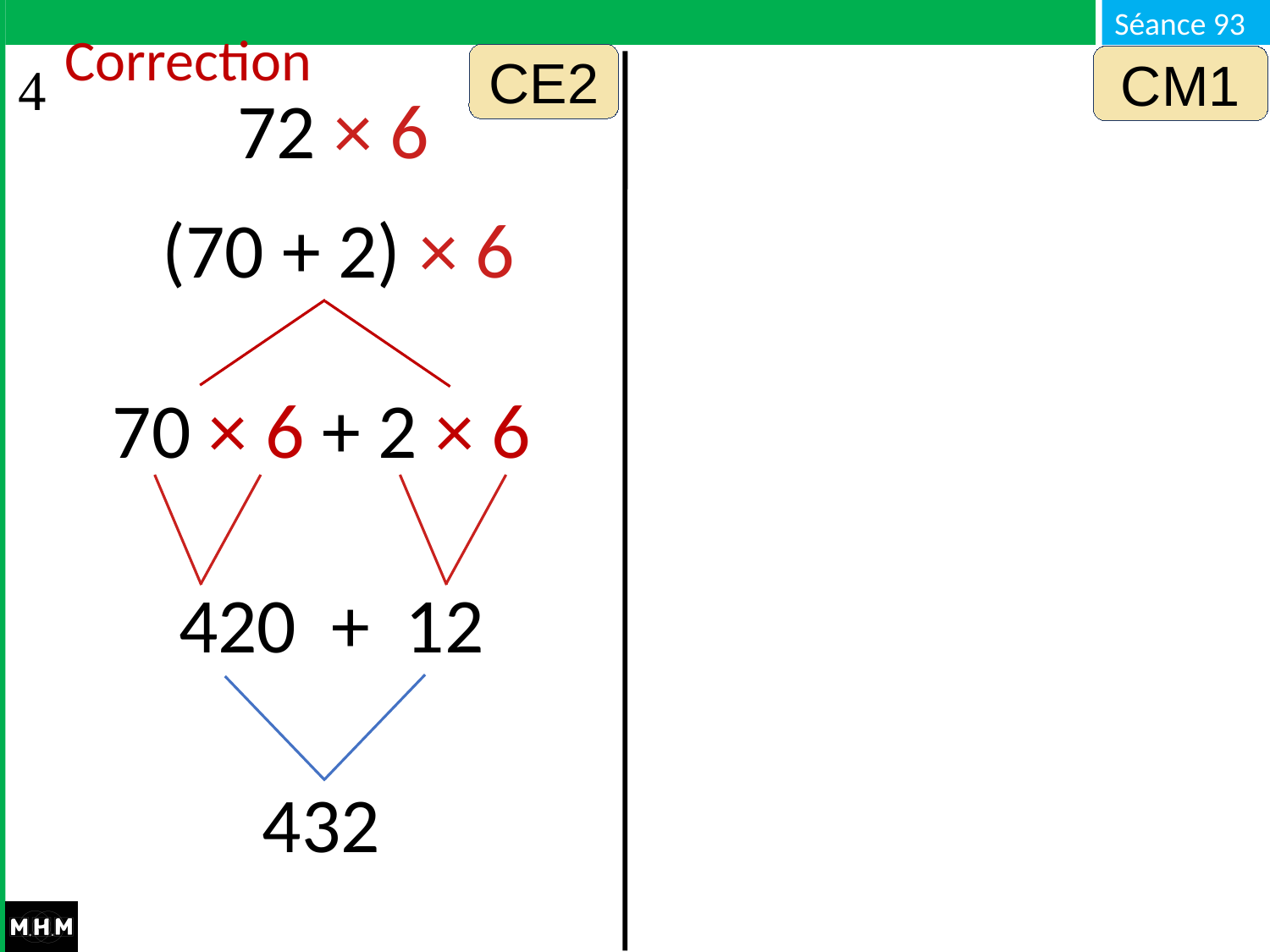

Correction
CE2
CM1

72 × 6
(70 + 2) × 6
70 × 6 + 2 × 6
420  +  12
432